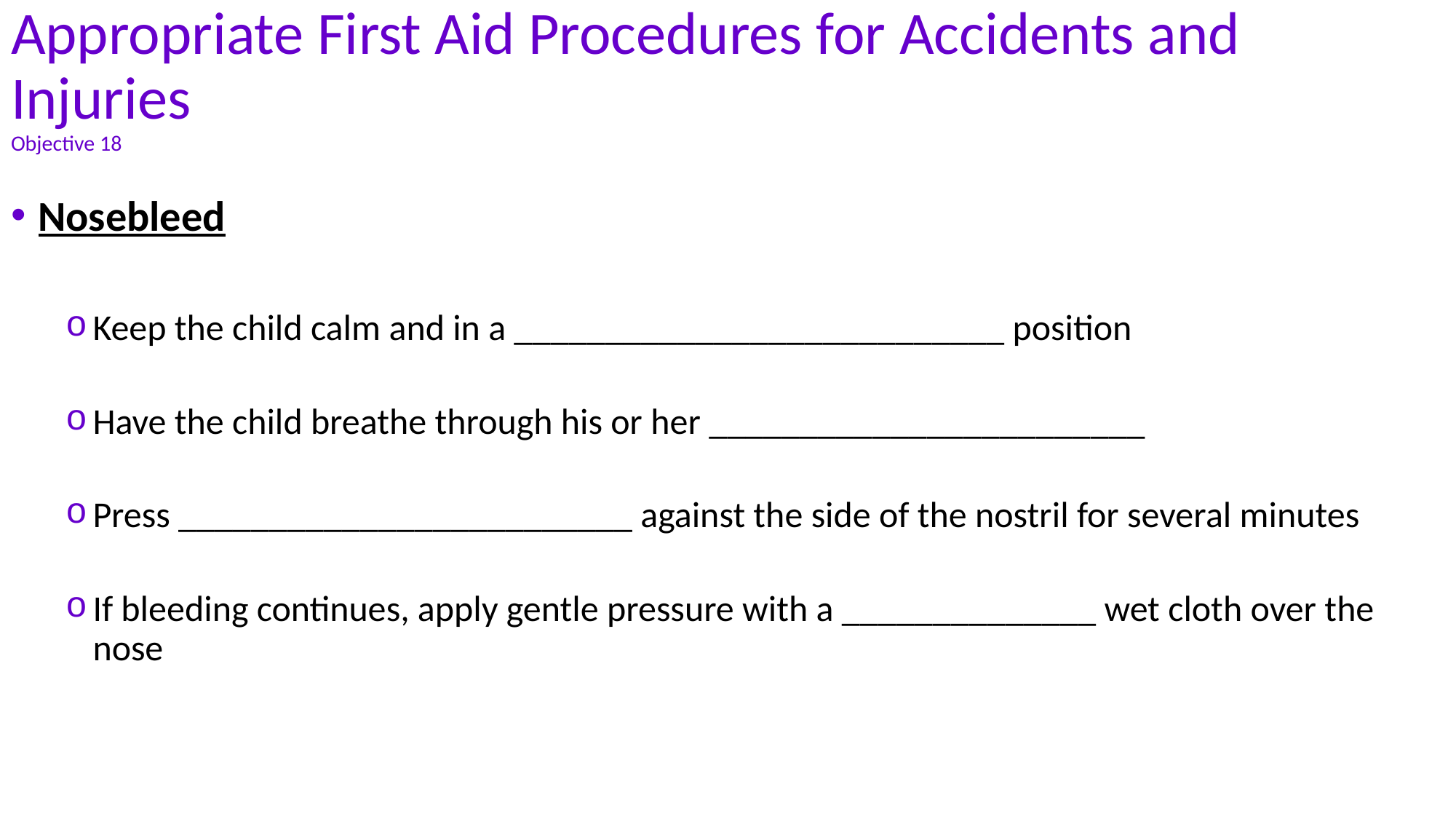

# Appropriate First Aid Procedures for Accidents and Injuries Objective 18
Nosebleed

Keep the child calm and in a ___________________________ position

Have the child breathe through his or her ________________________

Press _________________________ against the side of the nostril for several minutes

If bleeding continues, apply gentle pressure with a ______________ wet cloth over the nose